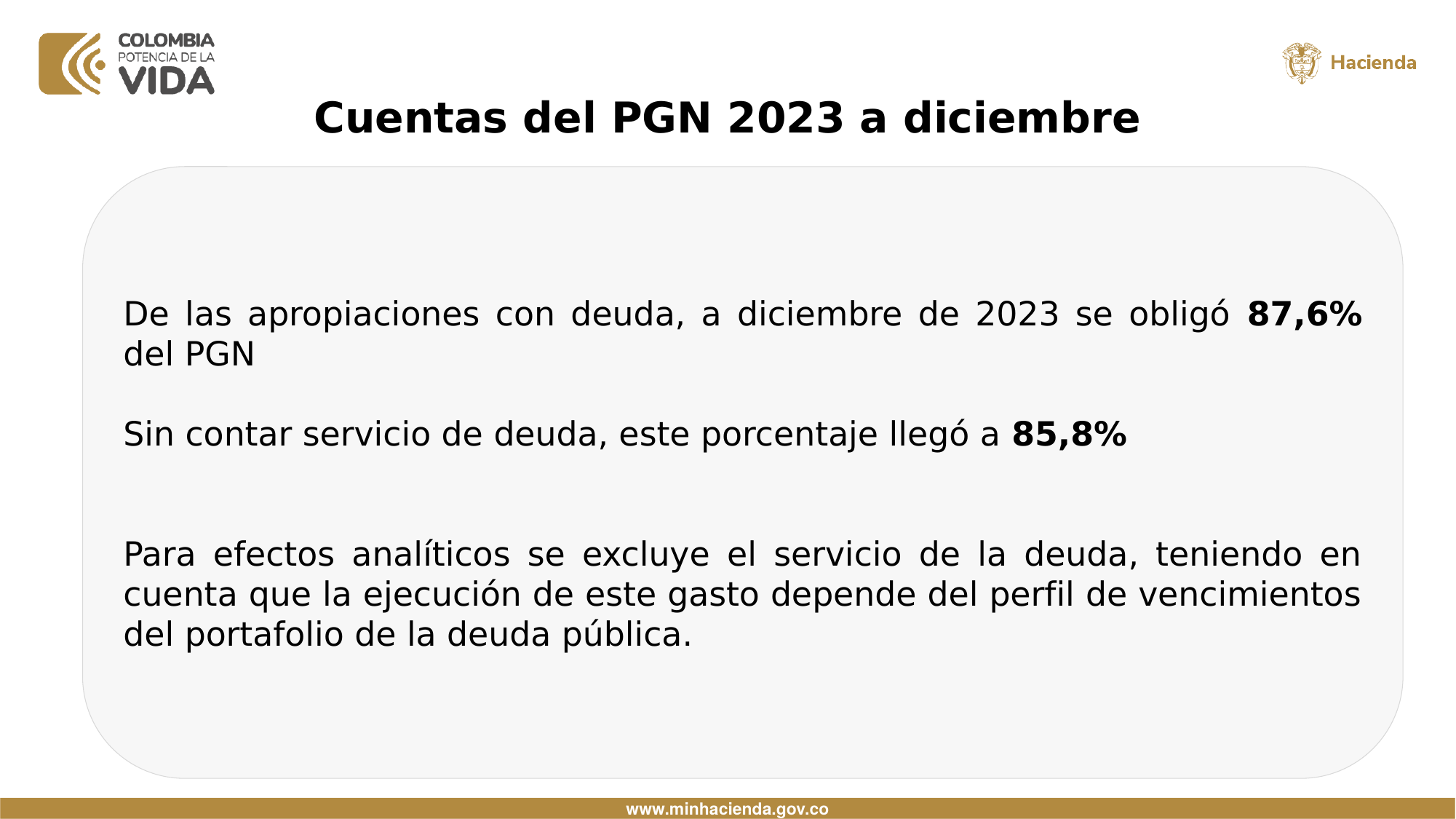

# Cuentas del PGN 2023 a diciembre

De las apropiaciones con deuda, a diciembre de 2023 se obligó 87,6% del PGN

Sin contar servicio de deuda, este porcentaje llegó a 85,8%

Para efectos analíticos se excluye el servicio de la deuda, teniendo en cuenta que la ejecución de este gasto depende del perfil de vencimientos del portafolio de la deuda pública.

www.minhacienda.gov.co